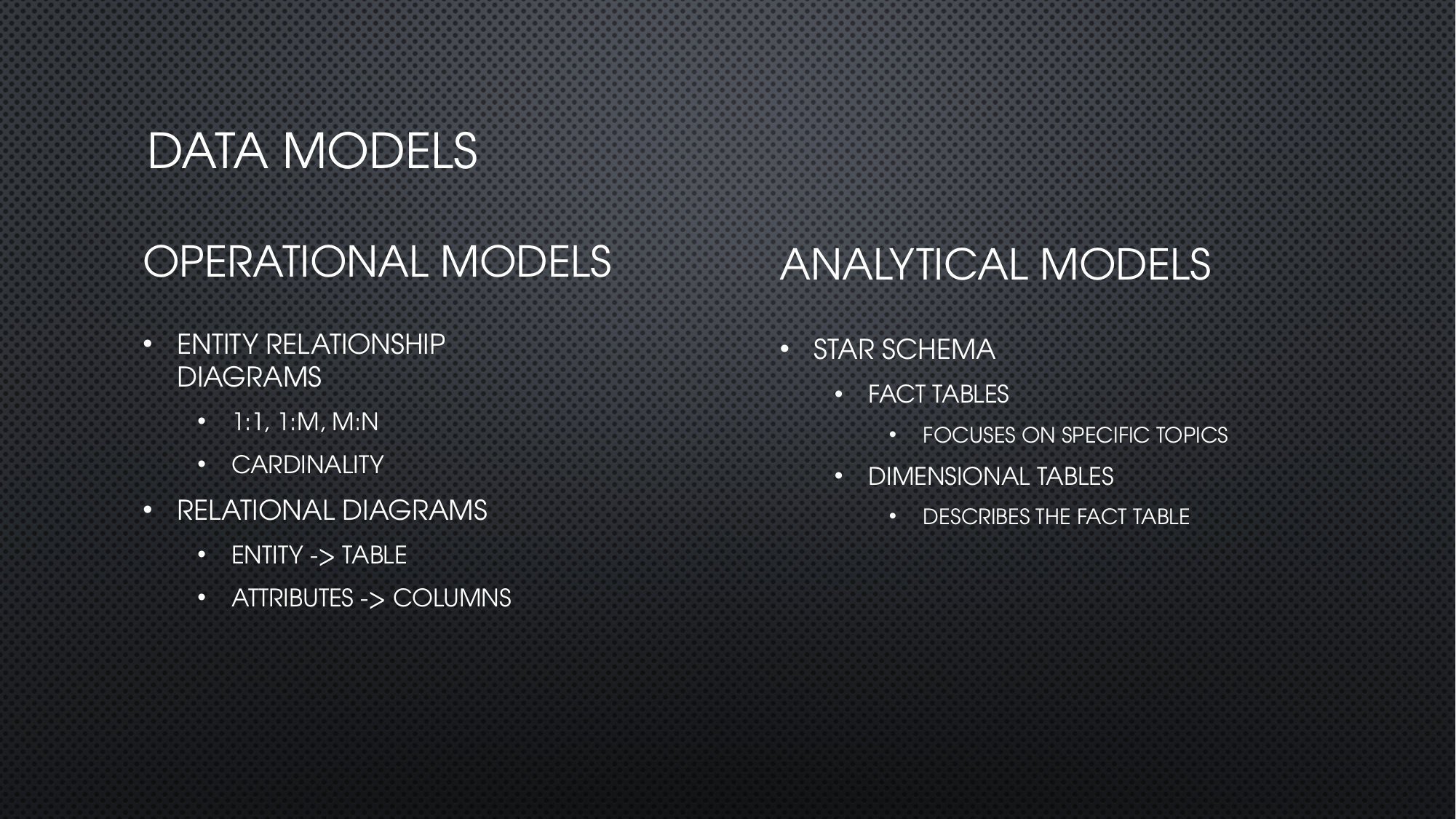

# Data models
Operational models
Analytical models
Entity relationship diagrams
1:1, 1:M, M:N
CARDINALITY
Relational diagrams
Entity -> table
Attributes -> columns

Star schema
Fact tables
Focuses on specific topics
Dimensional tables
Describes the fact table